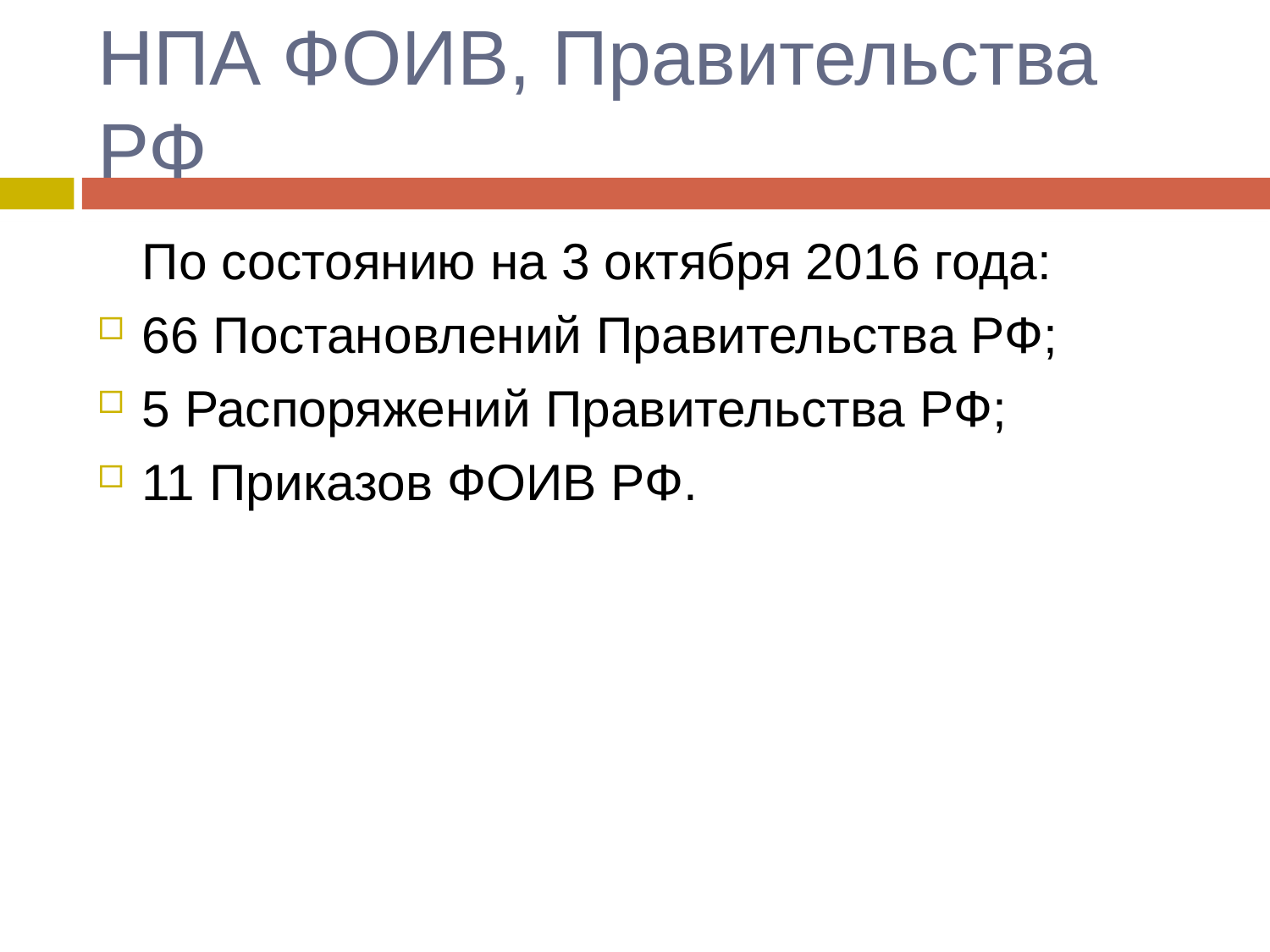

# НПА ФОИВ, Правительства РФ
	По состоянию на 3 октября 2016 года:
66 Постановлений Правительства РФ;
5 Распоряжений Правительства РФ;
11 Приказов ФОИВ РФ.